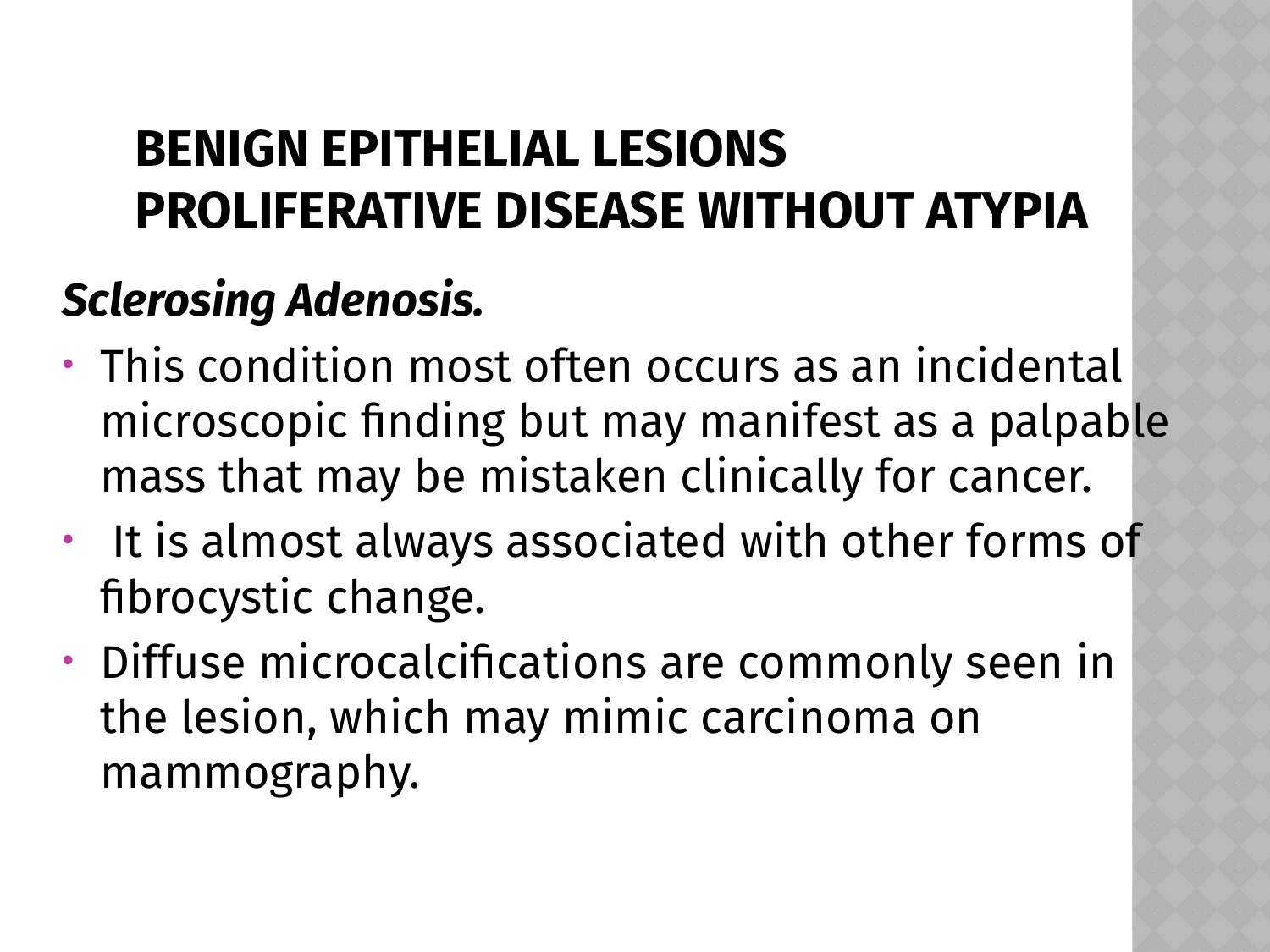

# Benign Epithelial Lesions proliferative Disease without Atypia

Sclerosing Adenosis.
This condition most often occurs as an incidental microscopic finding but may manifest as a palpable mass that may be mistaken clinically for cancer.
 It is almost always associated with other forms of fibrocystic change.
Diffuse microcalcifications are commonly seen in the lesion, which may mimic carcinoma on mammography.